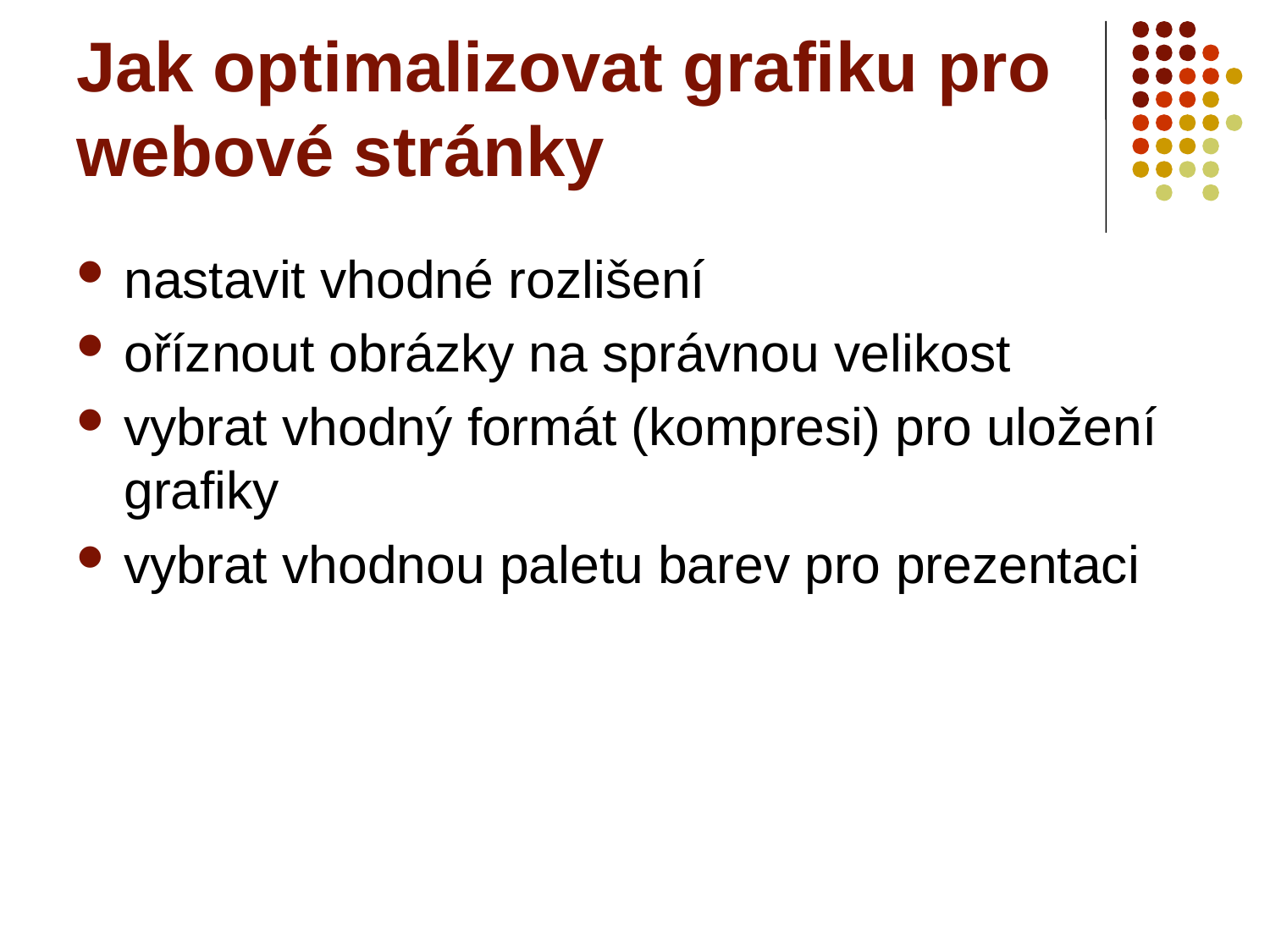

# Jak optimalizovat grafiku pro webové stránky
nastavit vhodné rozlišení
oříznout obrázky na správnou velikost
vybrat vhodný formát (kompresi) pro uložení grafiky
vybrat vhodnou paletu barev pro prezentaci